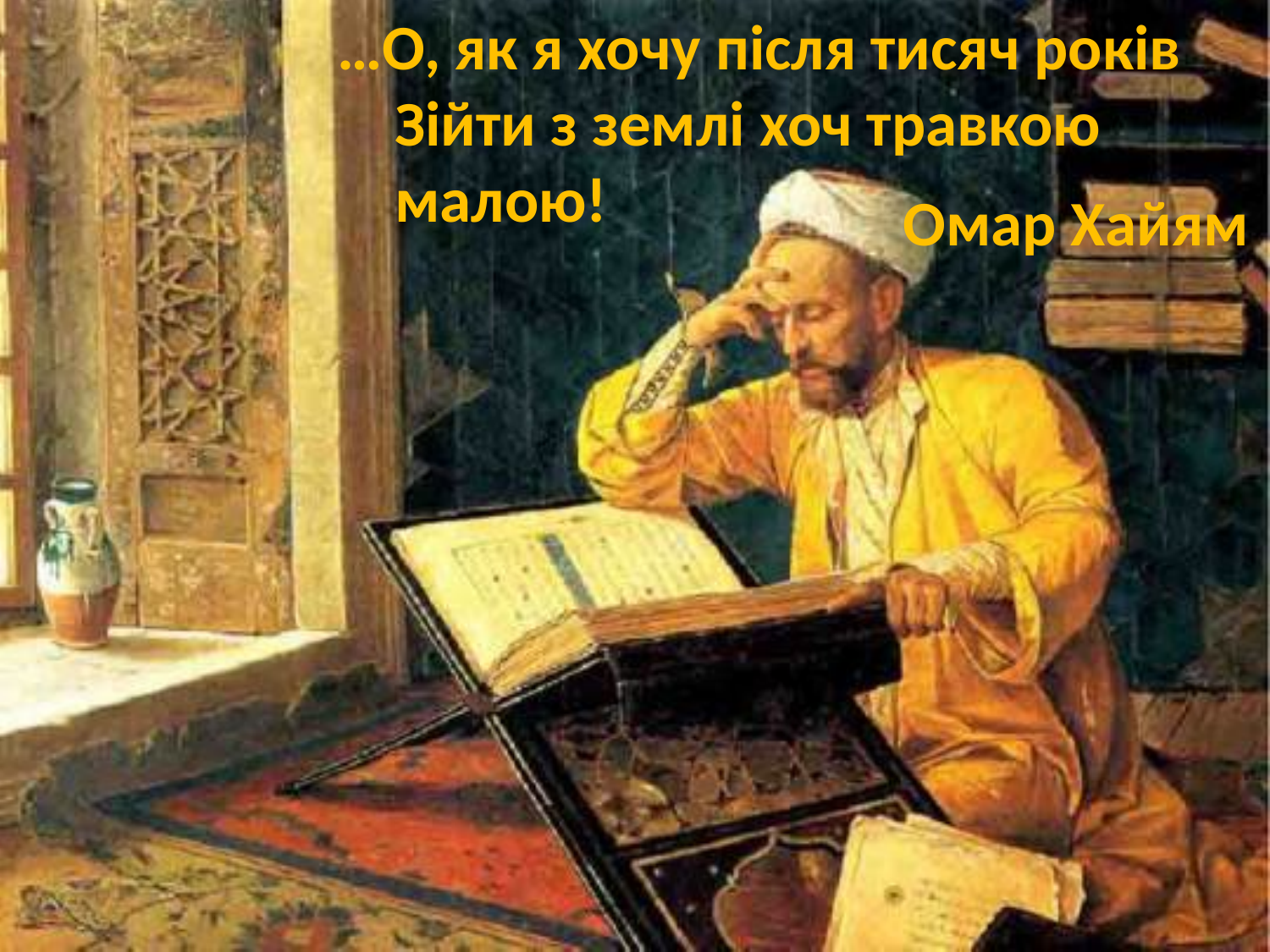

…О, як я хочу після тисяч років
    Зійти з землі хоч травкою
    малою!
 Омар Хайям